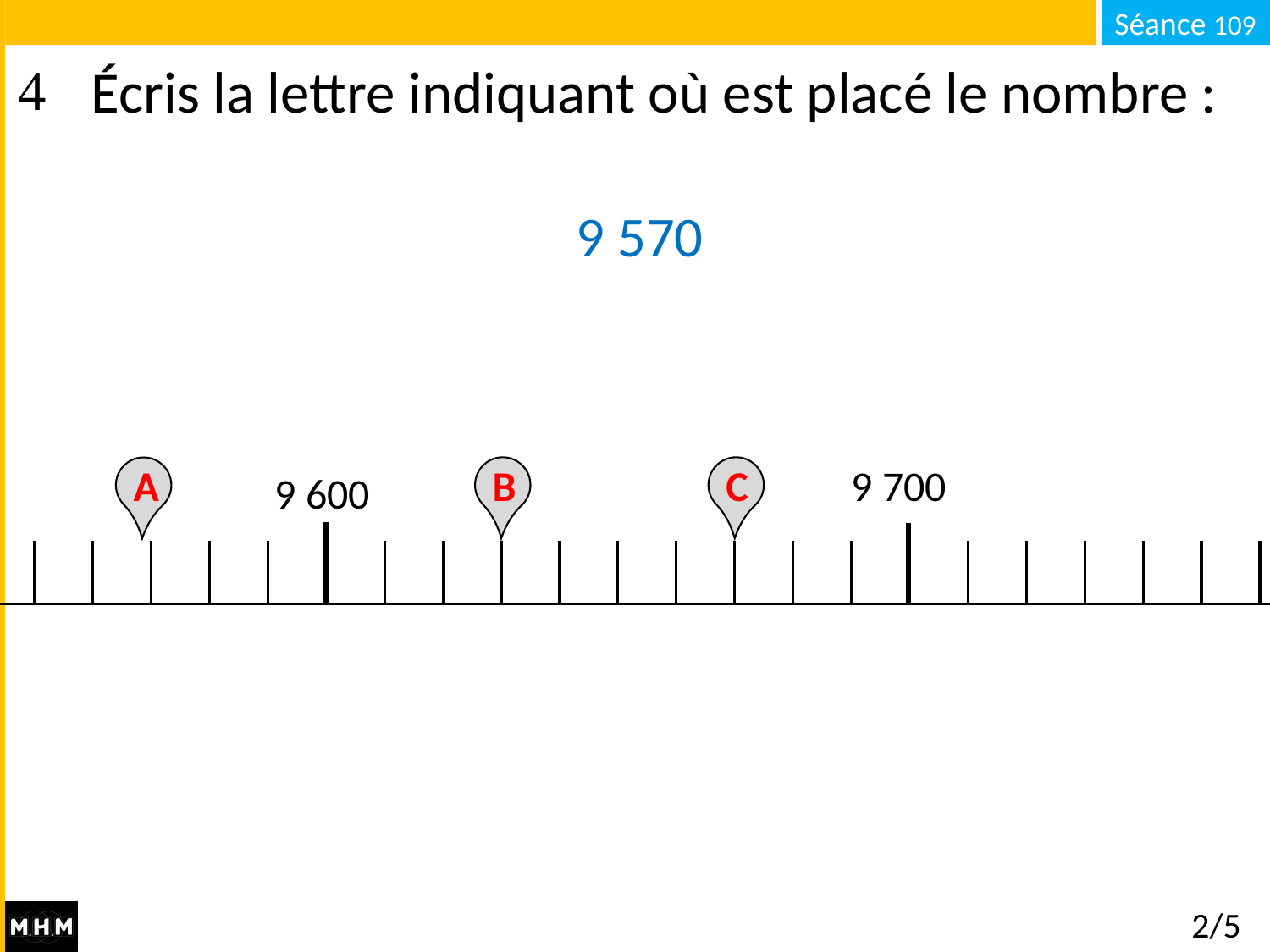

# Écris la lettre indiquant où est placé le nombre :
9 570
B
C
9 700
A

 9 600
2/5